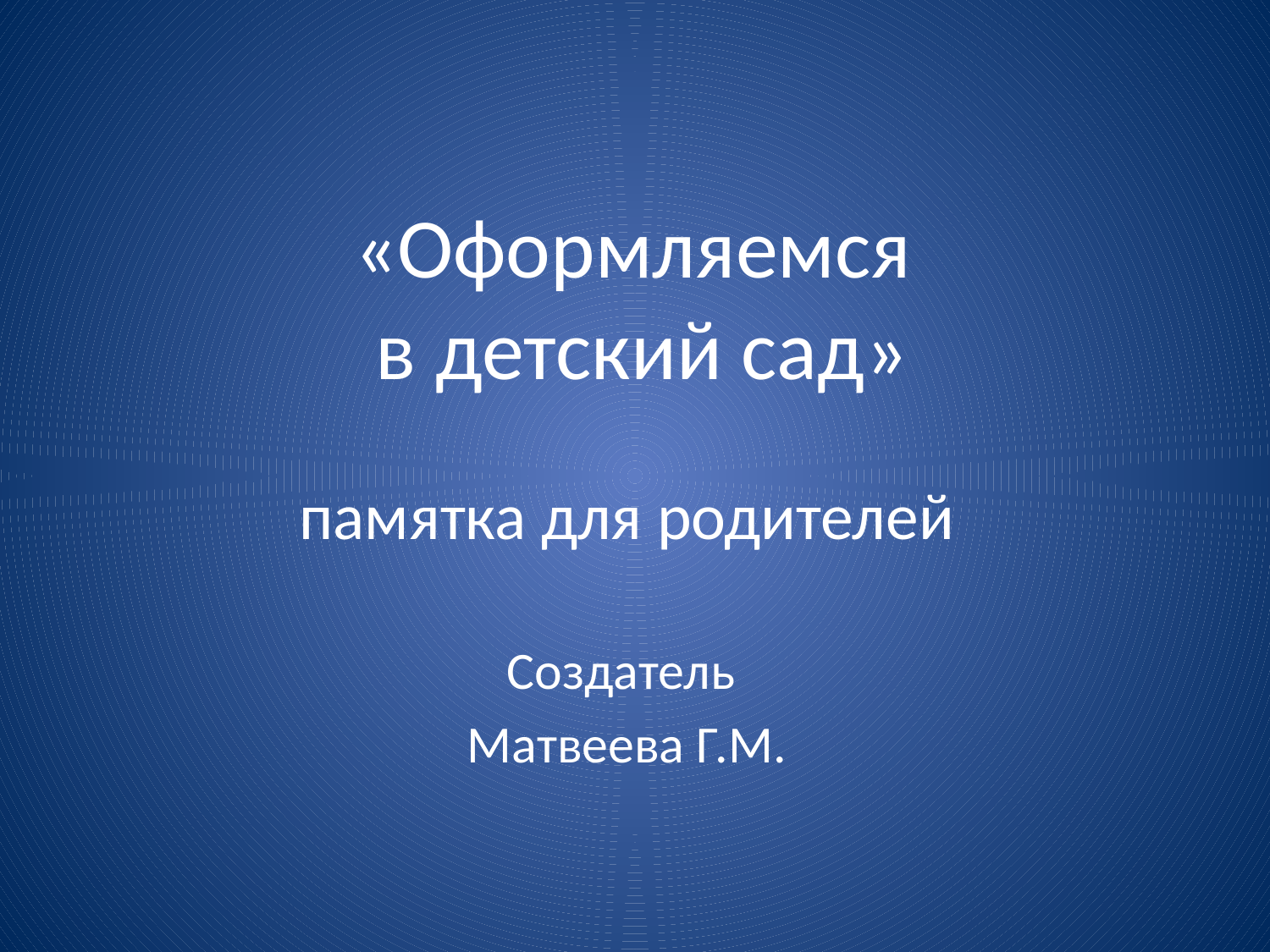

# «Оформляемся в детский сад»

памятка для родителей

Создатель
Матвеева Г.М.